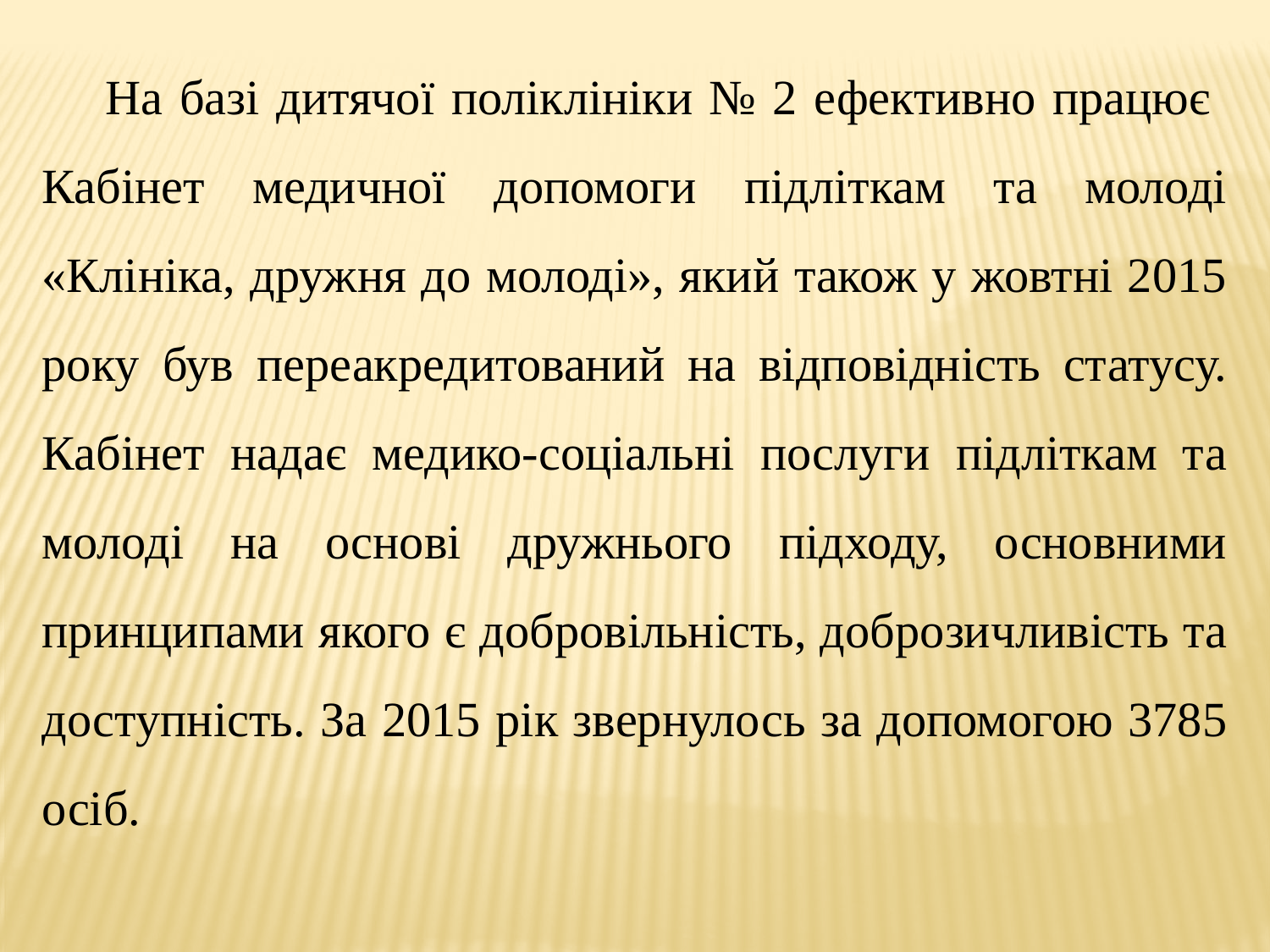

На базі дитячої поліклініки № 2 ефективно працює  Кабінет медичної допомоги підліткам та молоді «Клініка, дружня до молоді», який також у жовтні 2015 року був переакредитований на відповідність статусу. Кабінет надає медико-соціальні послуги підліткам та молоді на основі дружнього підходу, основними принципами якого є добровільність, доброзичливість та доступність. За 2015 рік звернулось за допомогою 3785 осіб.